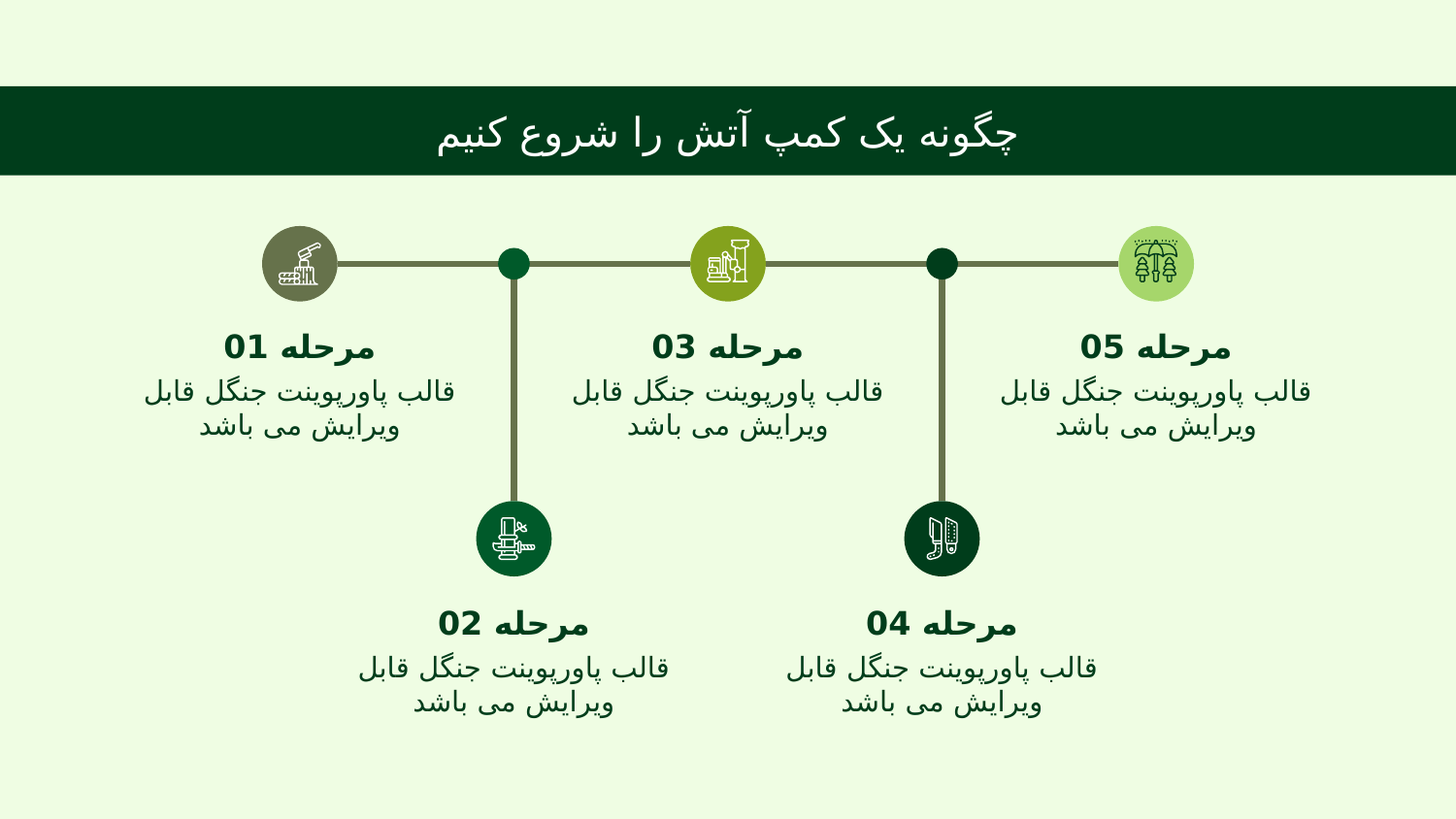

# چگونه یک کمپ آتش را شروع کنیم

مرحله 01
مرحله 03
مرحله 05
قالب پاورپوینت جنگل قابل ویرایش می باشد
قالب پاورپوینت جنگل قابل ویرایش می باشد
قالب پاورپوینت جنگل قابل ویرایش می باشد

مرحله 02
مرحله 04
قالب پاورپوینت جنگل قابل ویرایش می باشد
قالب پاورپوینت جنگل قابل ویرایش می باشد